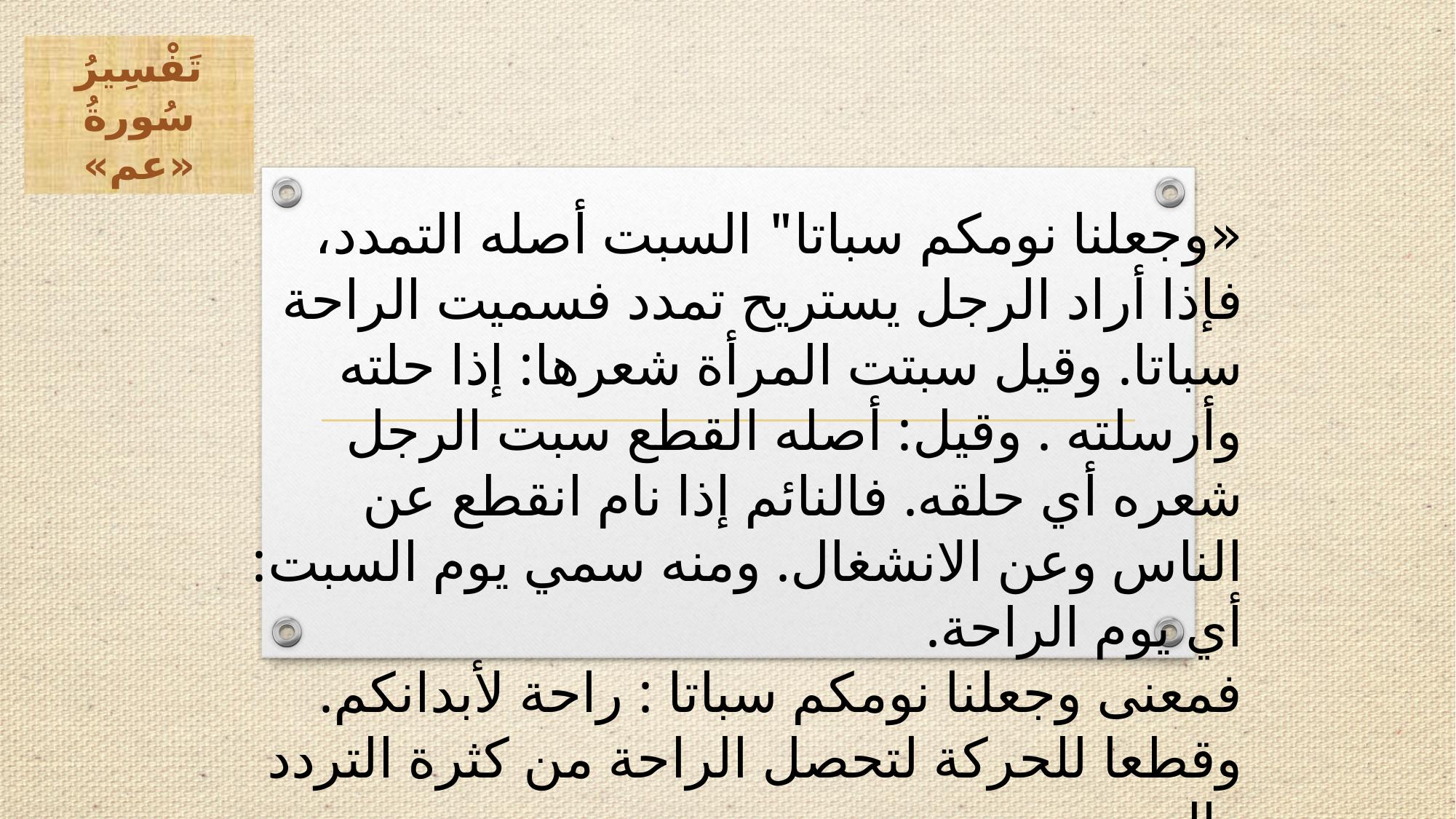

تَفْسِيرُ سُورةُ «عم»
«وجعلنا نومكم سباتا" السبت أصله التمدد، فإذا أراد الرجل يستريح تمدد فسميت الراحة سباتا. وقيل سبتت المرأة شعرها: إذا حلته وأرسلته . وقيل: أصله القطع سبت الرجل شعره أي حلقه. فالنائم إذا نام انقطع عن الناس وعن الانشغال. ومنه سمي يوم السبت: أي يوم الراحة.
فمعنى وجعلنا نومكم سباتا : راحة لأبدانكم. وقطعا للحركة لتحصل الراحة من كثرة التردد والسعي.